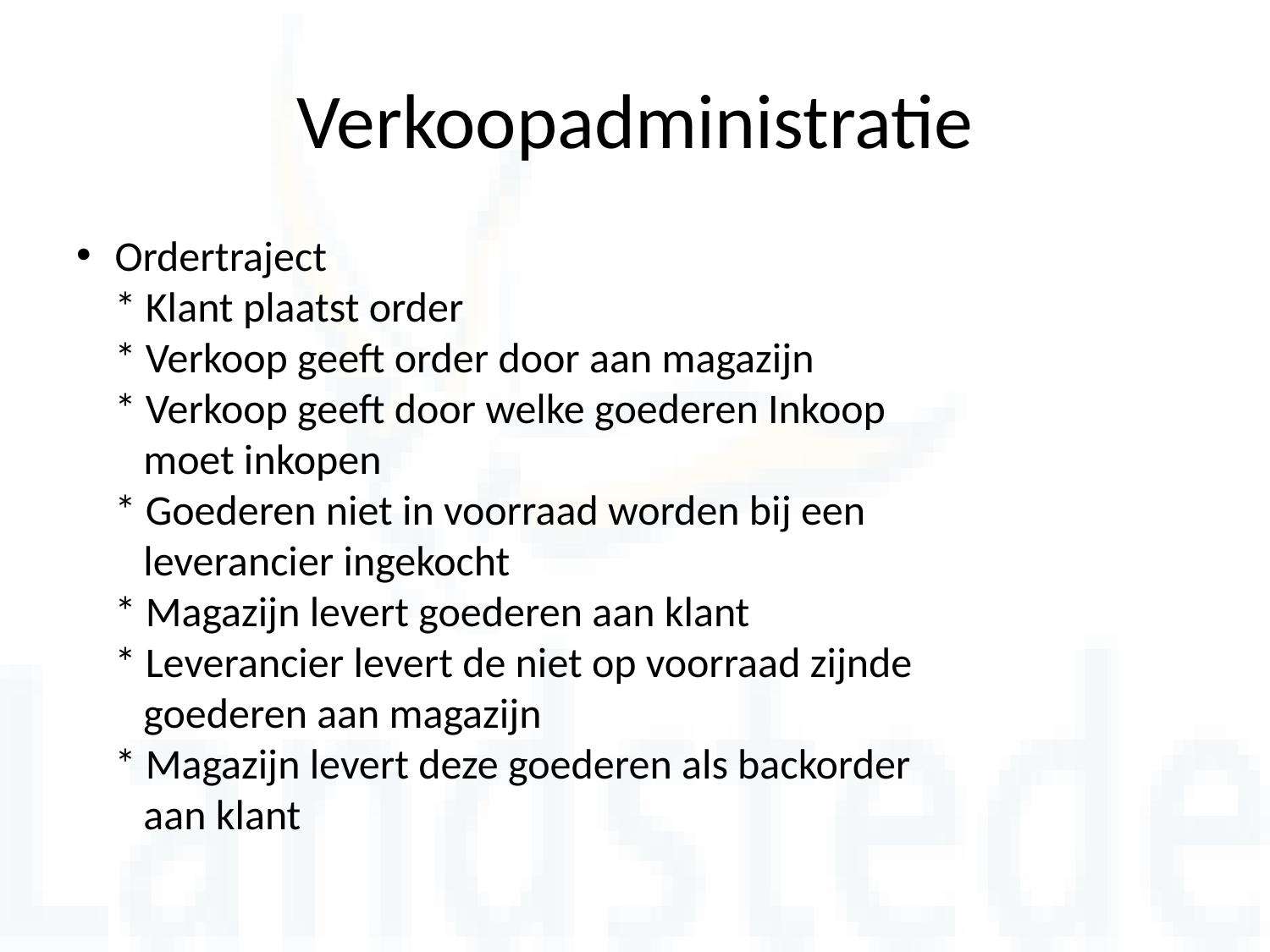

# Verkoopadministratie
Ordertraject
* Klant plaatst order
* Verkoop geeft order door aan magazijn
* Verkoop geeft door welke goederen Inkoop
   moet inkopen
* Goederen niet in voorraad worden bij een
   leverancier ingekocht
* Magazijn levert goederen aan klant
* Leverancier levert de niet op voorraad zijnde
   goederen aan magazijn
* Magazijn levert deze goederen als backorder
   aan klant